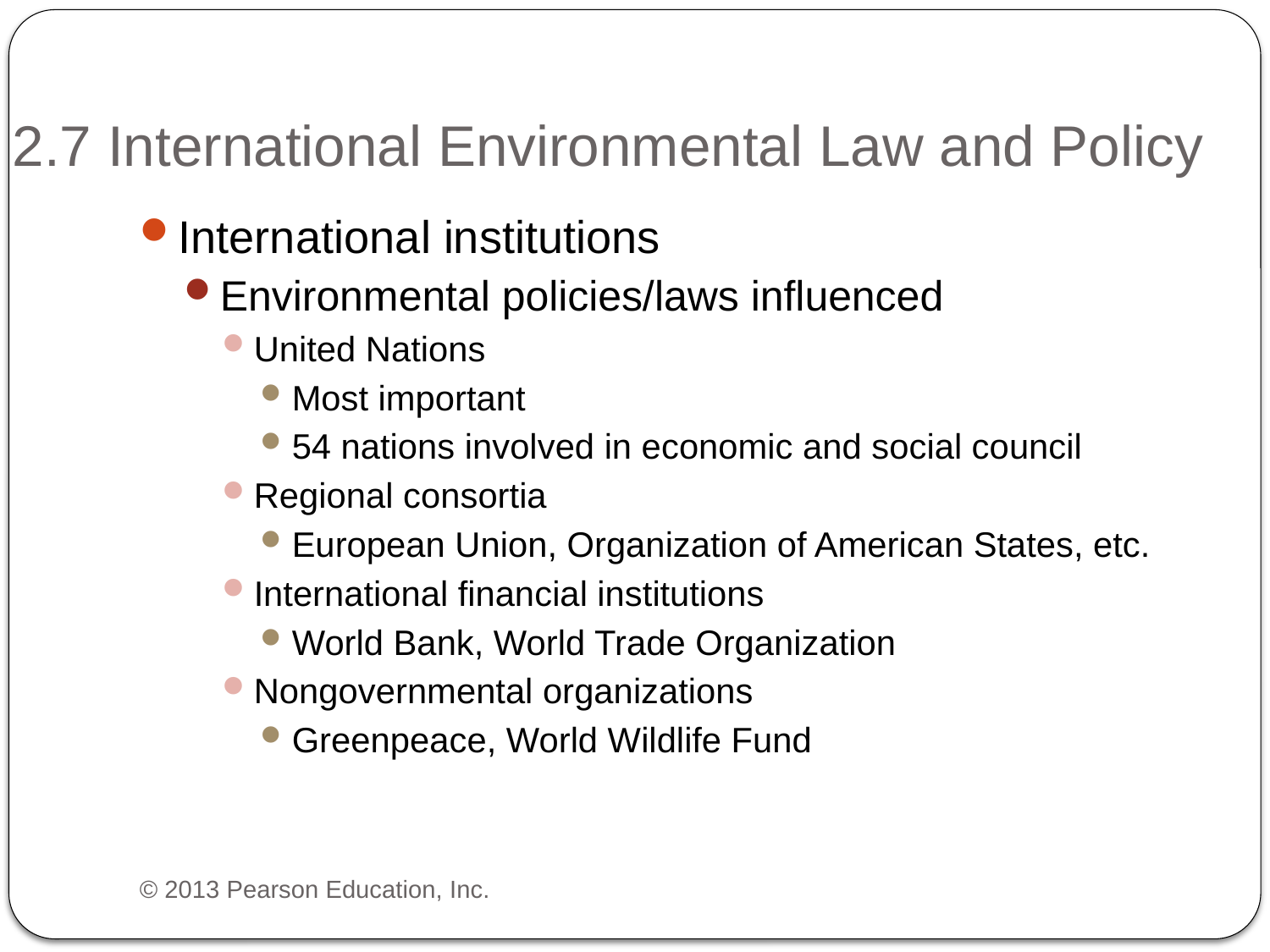

# 2.7 International Environmental Law and Policy
International institutions
Environmental policies/laws influenced
United Nations
Most important
54 nations involved in economic and social council
Regional consortia
European Union, Organization of American States, etc.
International financial institutions
World Bank, World Trade Organization
Nongovernmental organizations
Greenpeace, World Wildlife Fund
© 2013 Pearson Education, Inc.